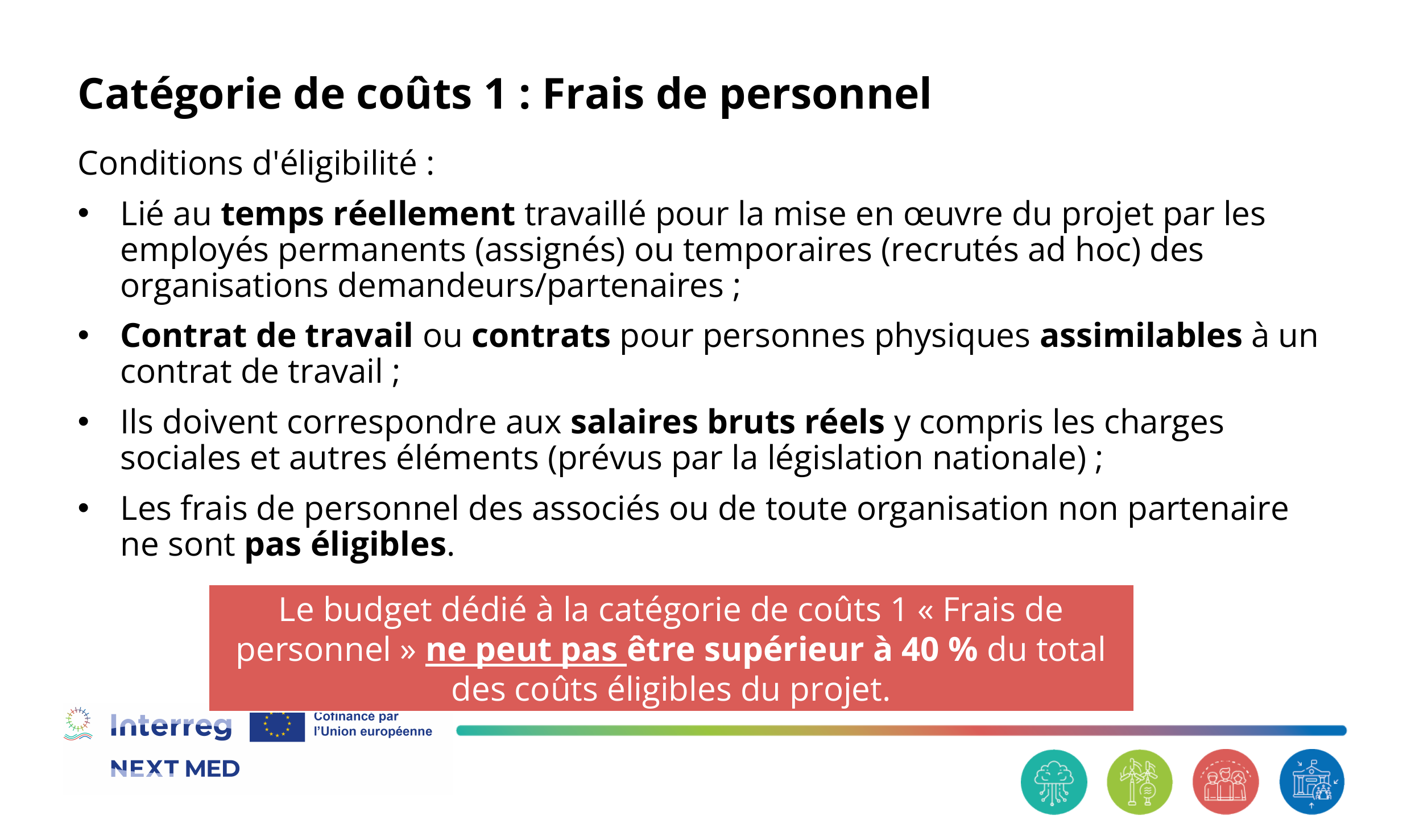

# Catégorie de coûts 1 : Frais de personnel
Conditions d'éligibilité :
Lié au temps réellement travaillé pour la mise en œuvre du projet par les employés permanents (assignés) ou temporaires (recrutés ad hoc) des organisations demandeurs/partenaires ;
Contrat de travail ou contrats pour personnes physiques assimilables à un contrat de travail ;
Ils doivent correspondre aux salaires bruts réels y compris les charges sociales et autres éléments (prévus par la législation nationale) ;
Les frais de personnel des associés ou de toute organisation non partenaire ne sont pas éligibles.

Le budget dédié à la catégorie de coûts 1 « Frais de personnel » ne peut pas être supérieur à 40 % du total des coûts éligibles du projet.